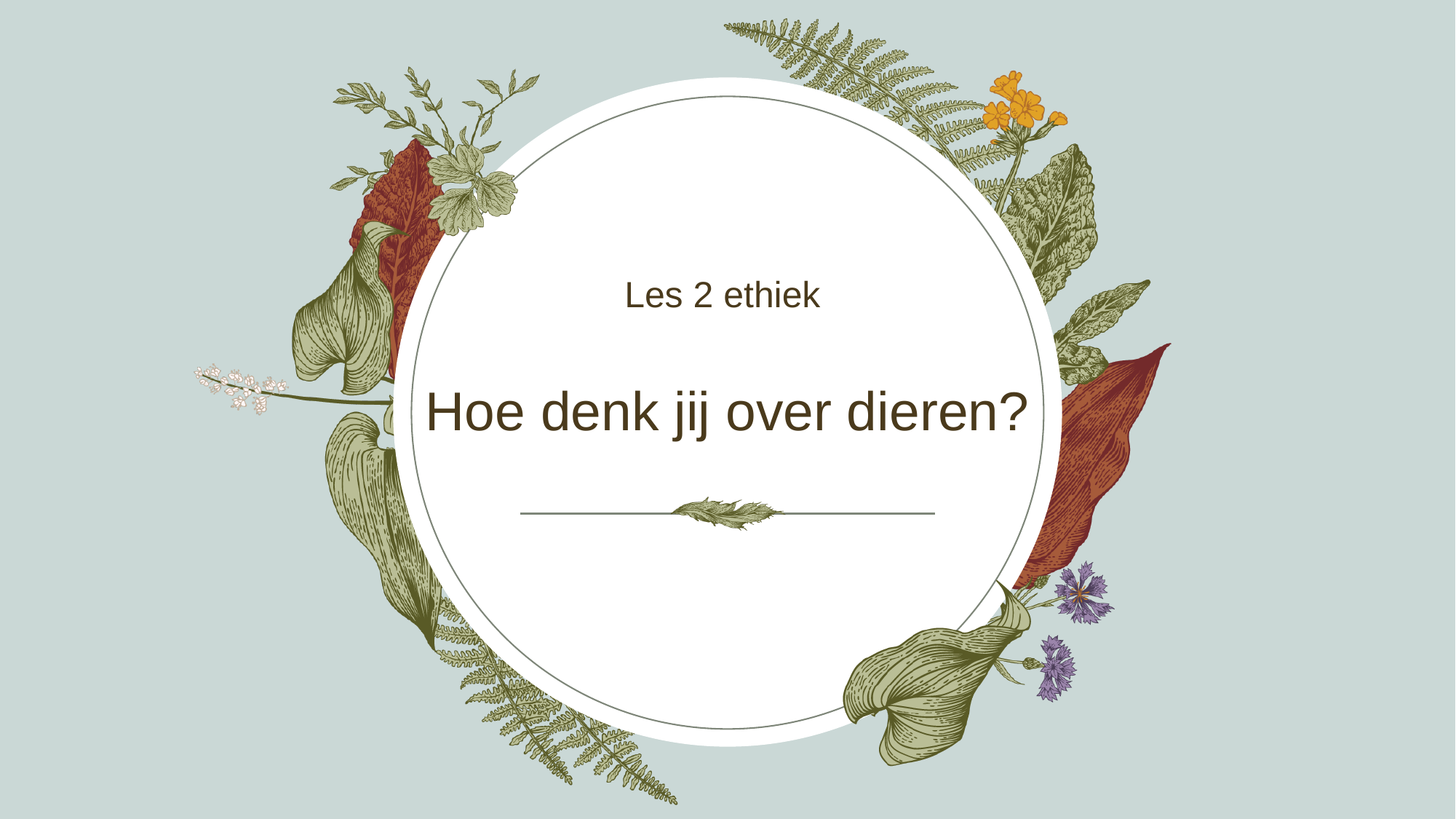

Les 2 ethiek
# Hoe denk jij over dieren?